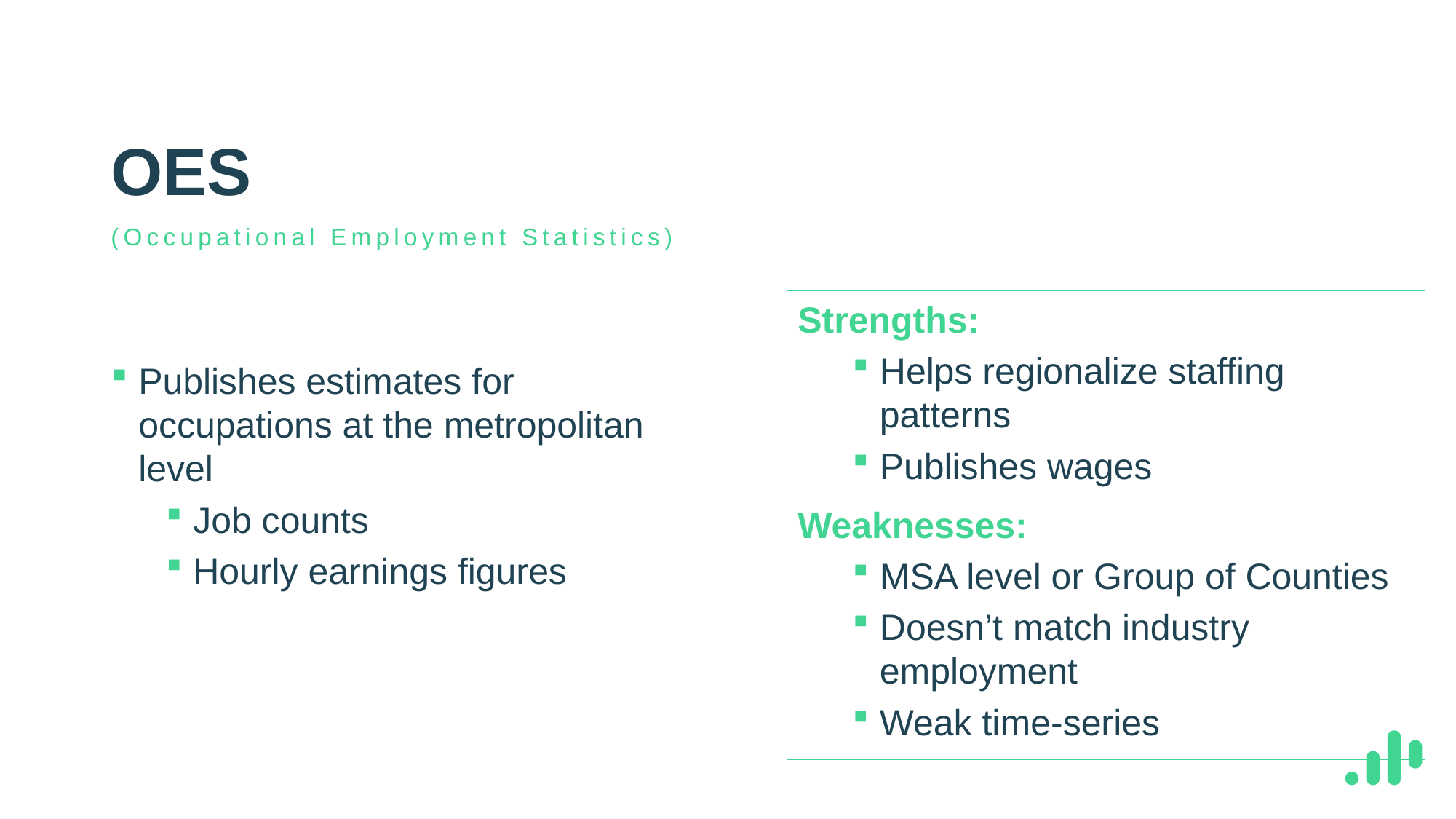

# OES
(Occupational Employment Statistics)
Strengths:
Helps regionalize staffing patterns
Publishes wages
Weaknesses:
MSA level or Group of Counties
Doesn’t match industry employment
Weak time-series
Publishes estimates for occupations at the metropolitan level
Job counts
Hourly earnings figures